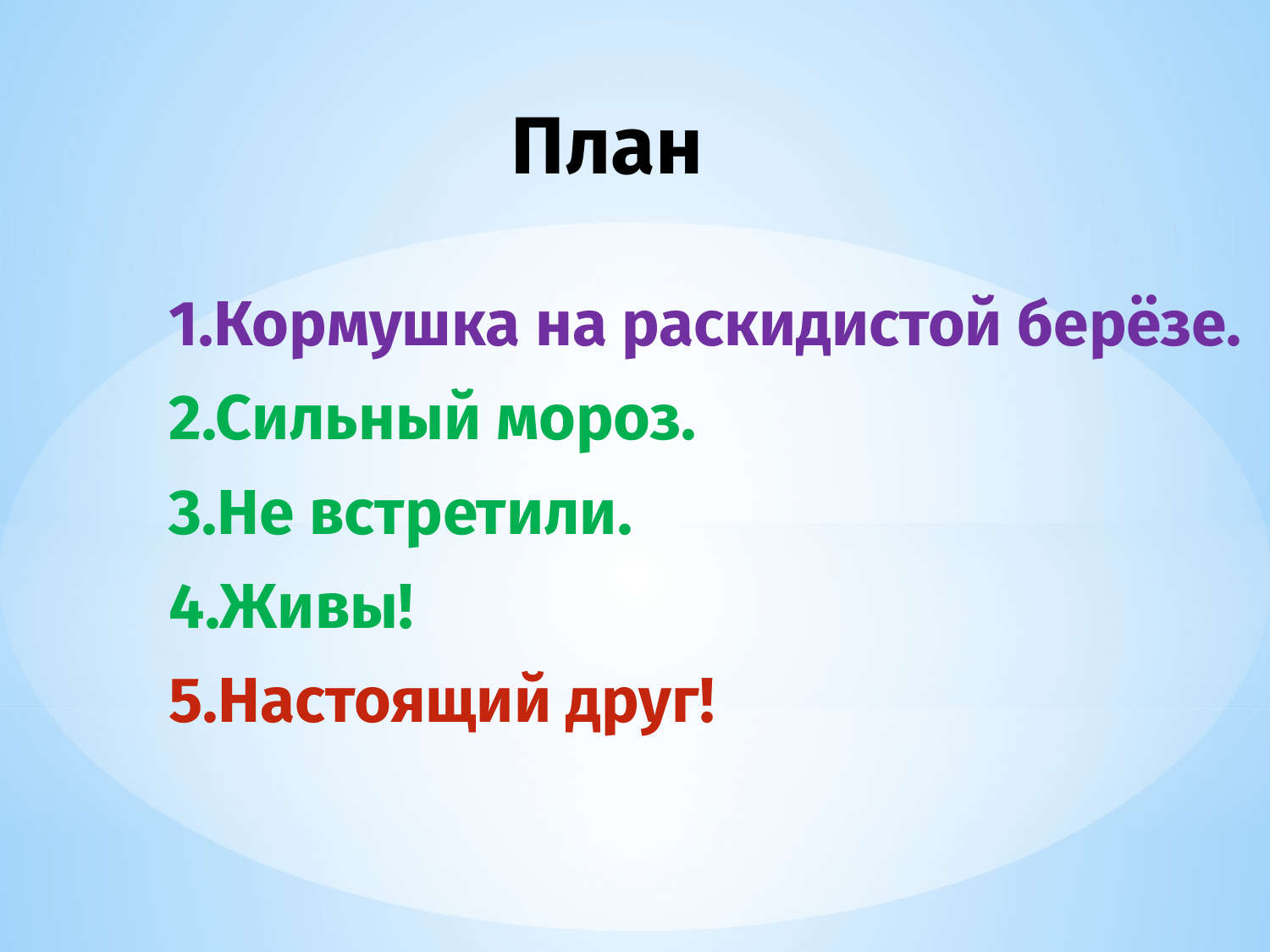

# План
1.Кормушка на раскидистой берёзе.
2.Сильный мороз.
3.Не встретили.
4.Живы!
5.Настоящий друг!